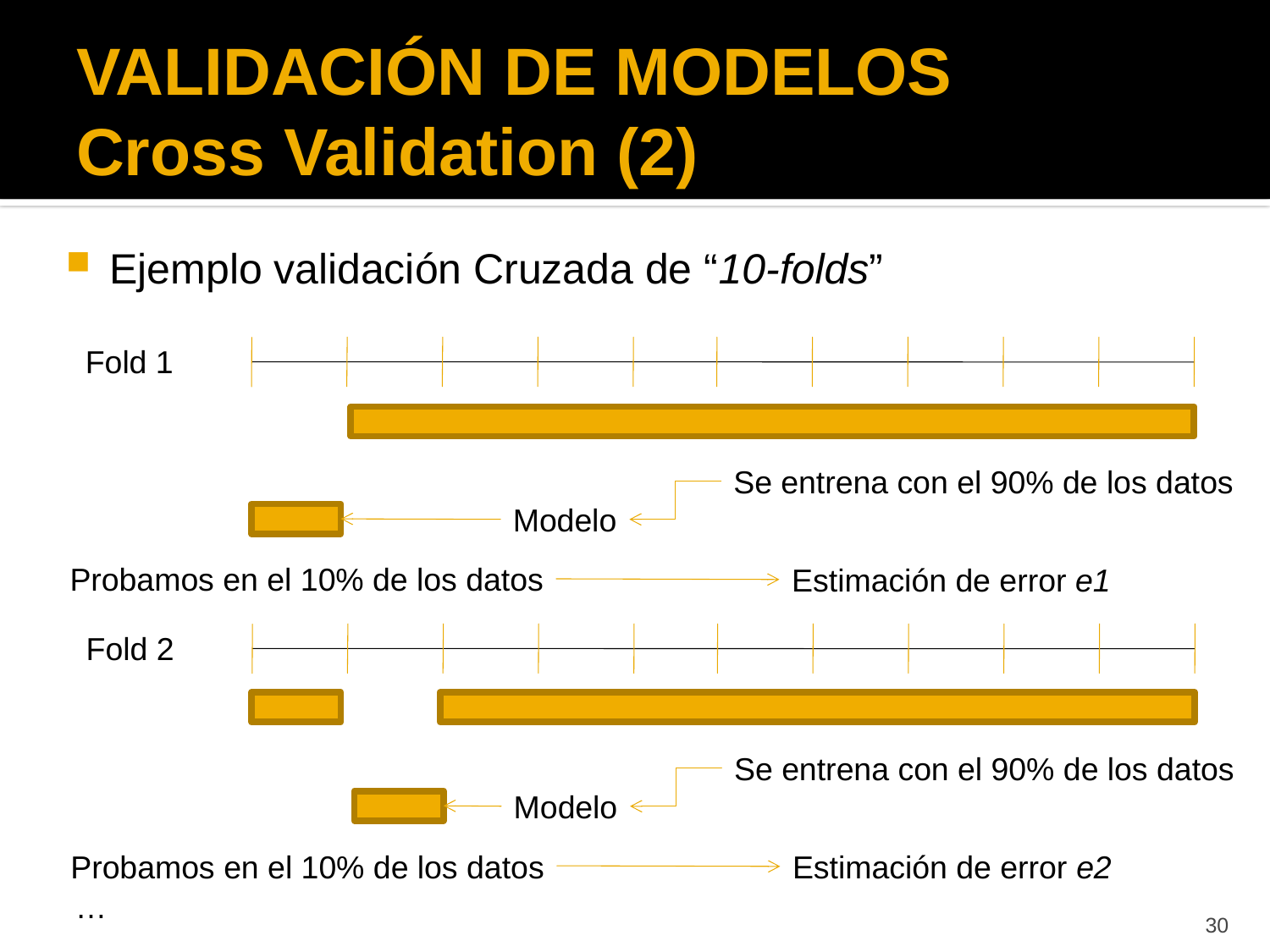

# VALIDACIÓN DE MODELOS Cross Validation (2)
Ejemplo validación Cruzada de “10-folds”
Fold 1

Se entrena con el 90% de los datos
Modelo

Probamos en el 10% de los datos
Estimación de error e1
Fold 2

Se entrena con el 90% de los datos
Modelo

Probamos en el 10% de los datos
Estimación de error e2
…
30